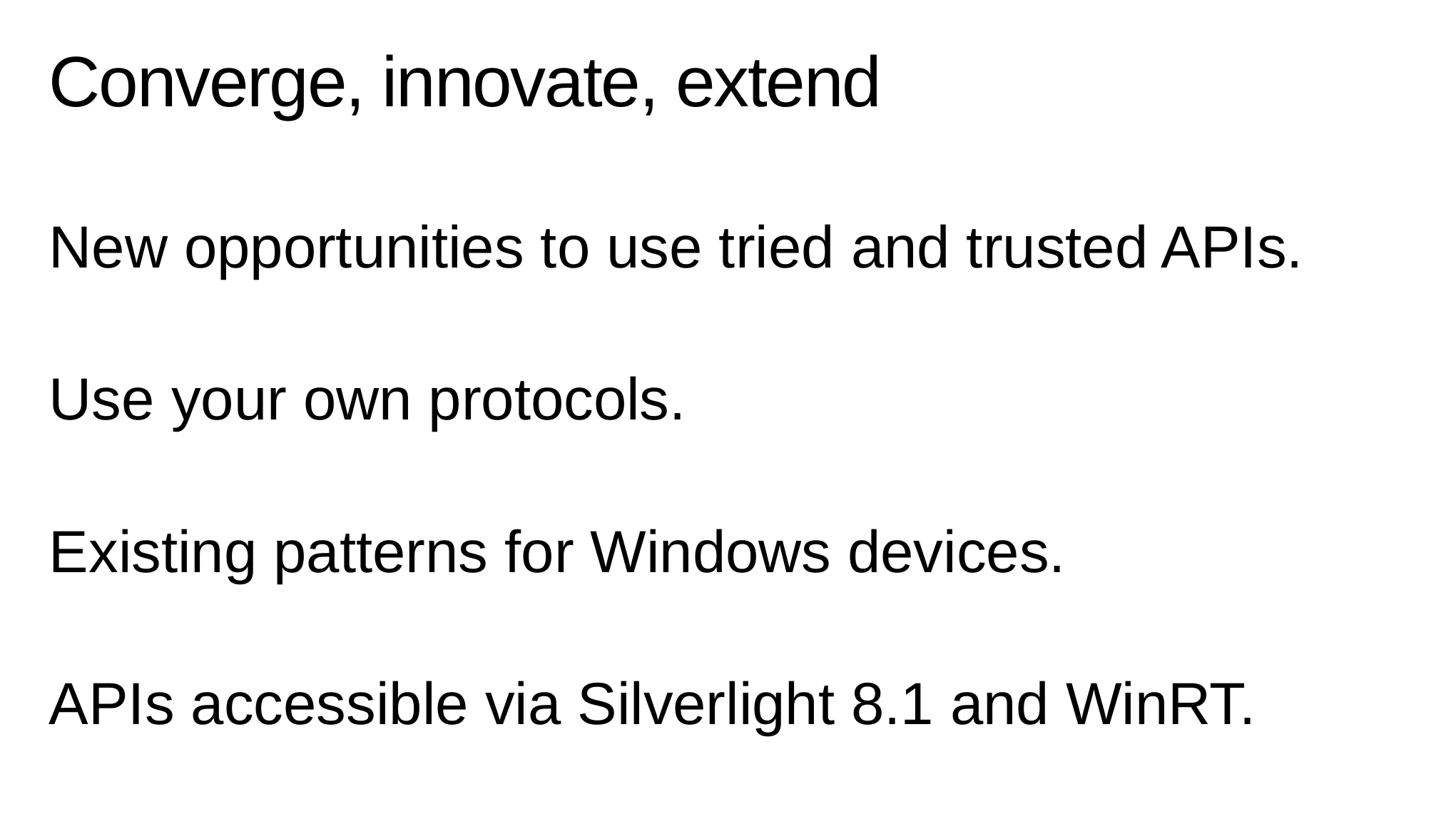

# Converge, innovate, extend
New opportunities to use tried and trusted APIs.

Use your own protocols.

Existing patterns for Windows devices.

APIs accessible via Silverlight 8.1 and WinRT.